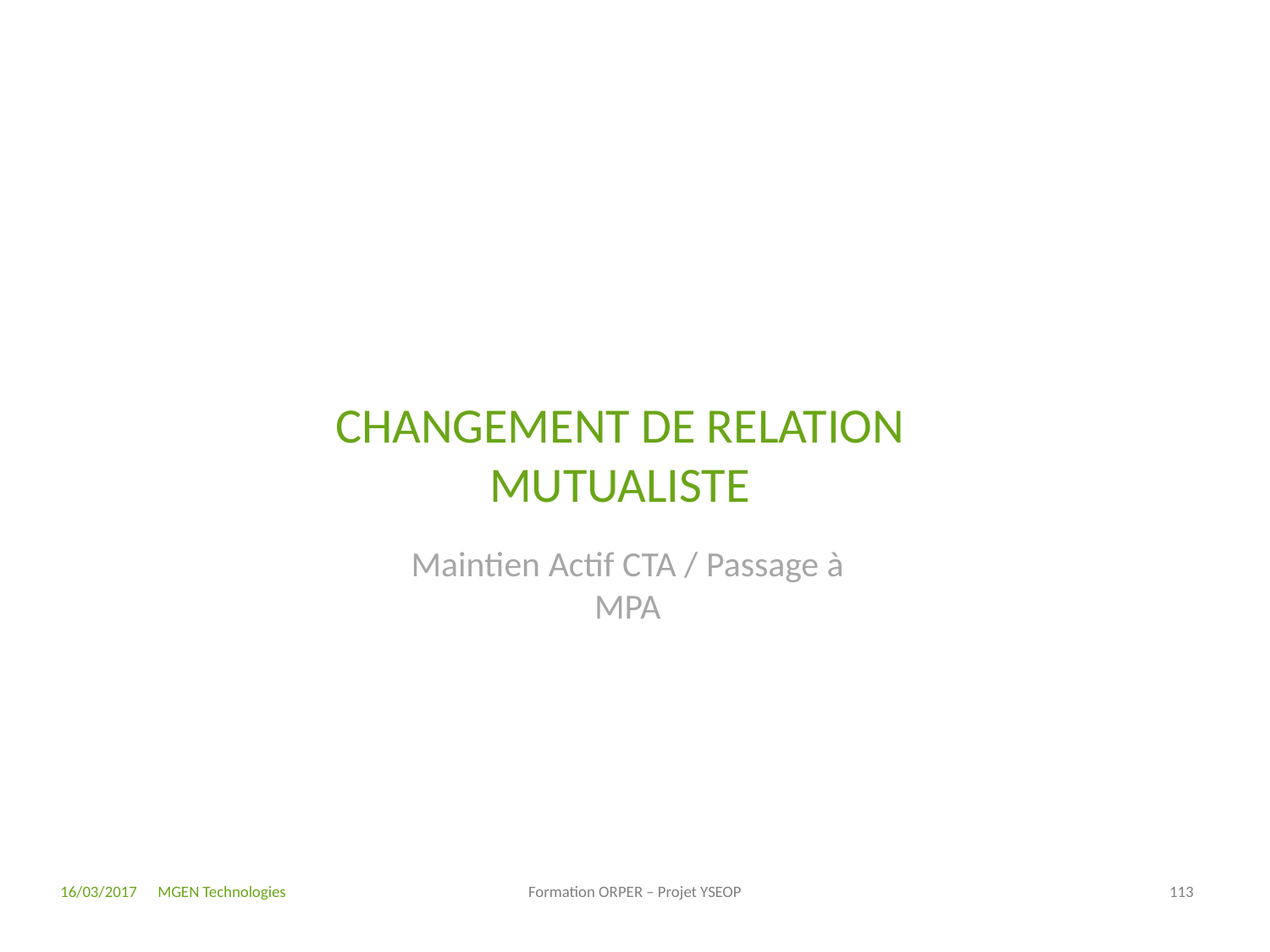

# Changement de relation mutualiste
Maintien Actif CTA / Passage à MPA
16/03/2017
Formation ORPER – Projet YSEOP
113